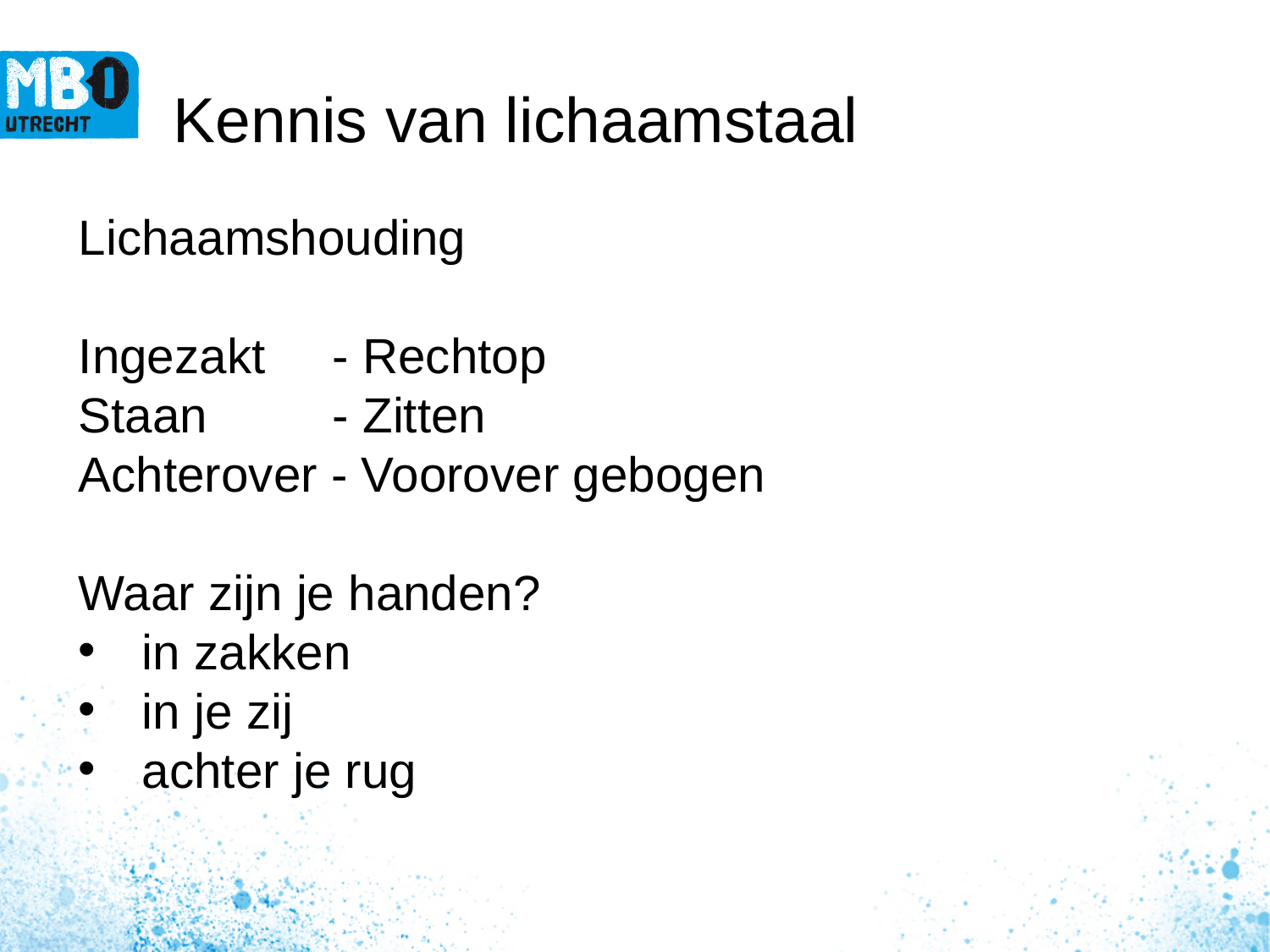

# Kennis van lichaamstaal
Lichaamshouding

Ingezakt	- Rechtop
Staan	- Zitten
Achterover - Voorover gebogen

Waar zijn je handen?
in zakken
in je zij
achter je rug